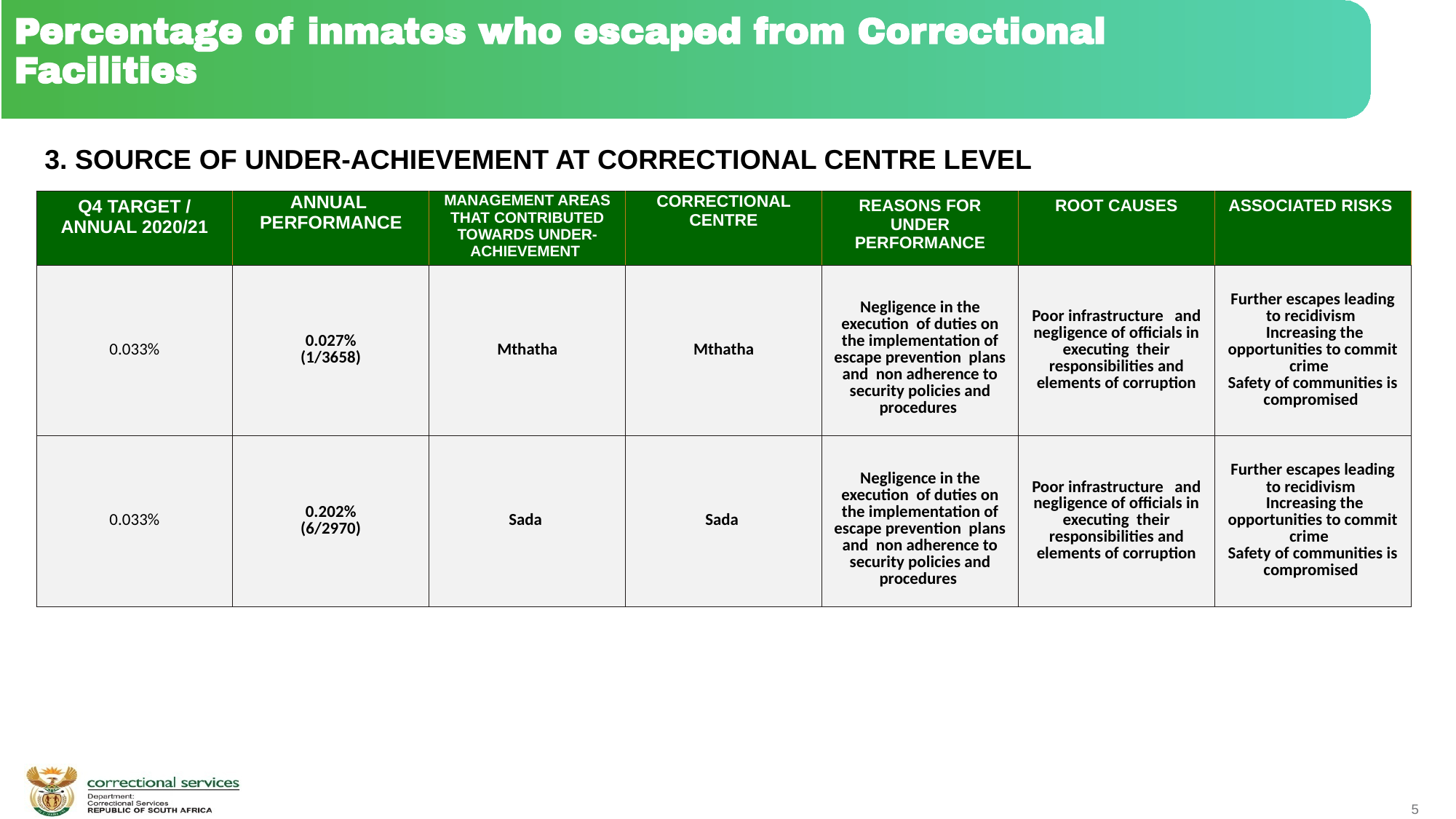

Percentage of inmates who escaped from Correctional Facilities

   3. SOURCE OF UNDER-ACHIEVEMENT AT CORRECTIONAL CENTRE LEVEL
| Q4 TARGET / ANNUAL 2020/21 | ANNUAL PERFORMANCE | MANAGEMENT AREAS THAT CONTRIBUTED TOWARDS UNDER-ACHIEVEMENT | CORRECTIONAL CENTRE | REASONS FOR UNDER PERFORMANCE | ROOT CAUSES | ASSOCIATED RISKS |
| --- | --- | --- | --- | --- | --- | --- |
| 0.033% | 0.027% (1/3658) | Mthatha | Mthatha | Negligence in the execution of duties on the implementation of escape prevention plans and non adherence to security policies and procedures | Poor infrastructure and negligence of officials in executing their responsibilities and elements of corruption | Further escapes leading to recidivism Increasing the opportunities to commit crime Safety of communities is compromised |
| 0.033% | 0.202% (6/2970) | Sada | Sada | Negligence in the execution of duties on the implementation of escape prevention plans and non adherence to security policies and procedures | Poor infrastructure and negligence of officials in executing their responsibilities and elements of corruption | Further escapes leading to recidivism Increasing the opportunities to commit crime Safety of communities is compromised |